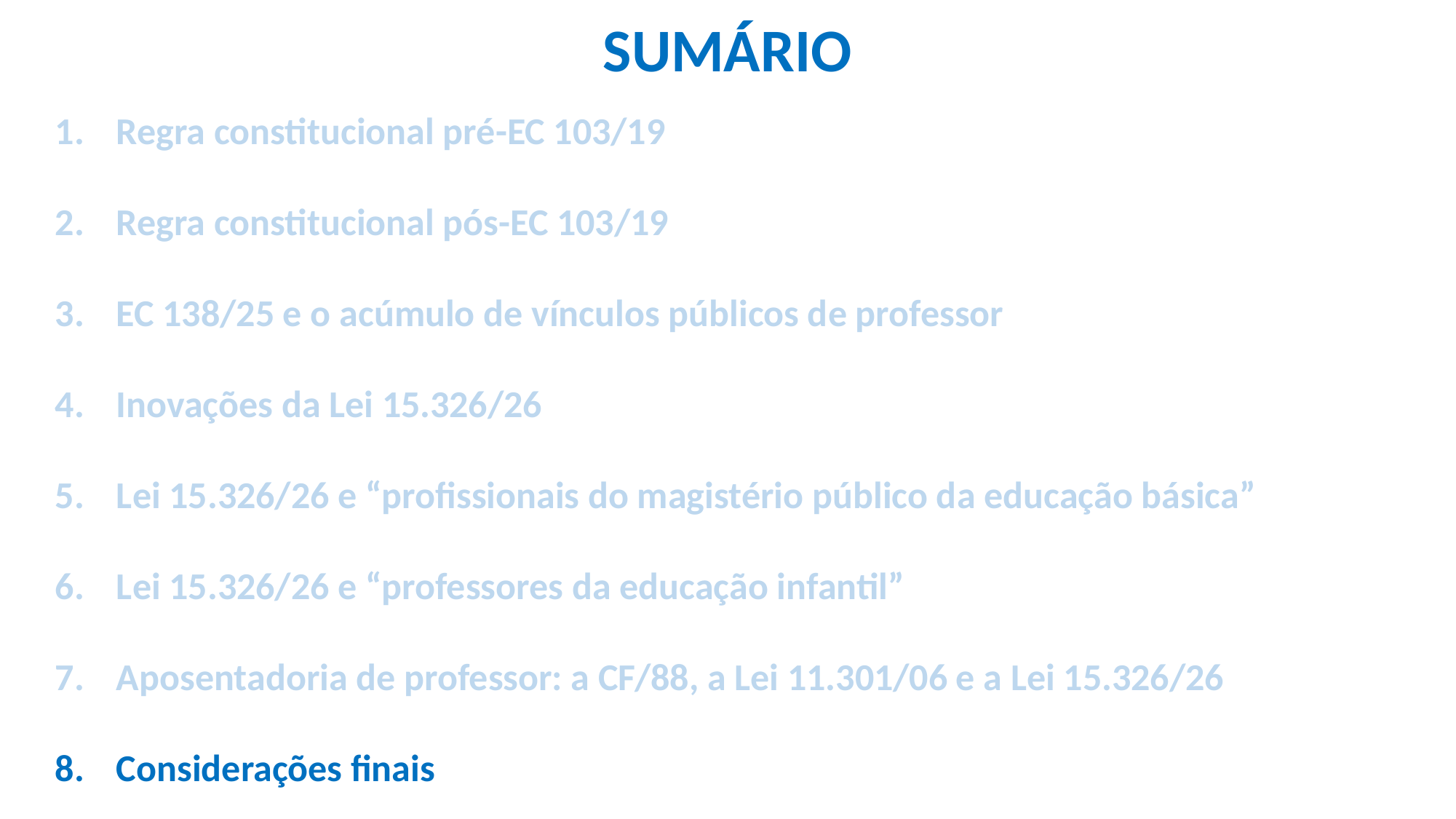

SUMÁRIO
Regra constitucional pré-EC 103/19

Regra constitucional pós-EC 103/19

EC 138/25 e o acúmulo de vínculos públicos de professor

Inovações da Lei 15.326/26

Lei 15.326/26 e “profissionais do magistério público da educação básica”

Lei 15.326/26 e “professores da educação infantil”

Aposentadoria de professor: a CF/88, a Lei 11.301/06 e a Lei 15.326/26

Considerações finais